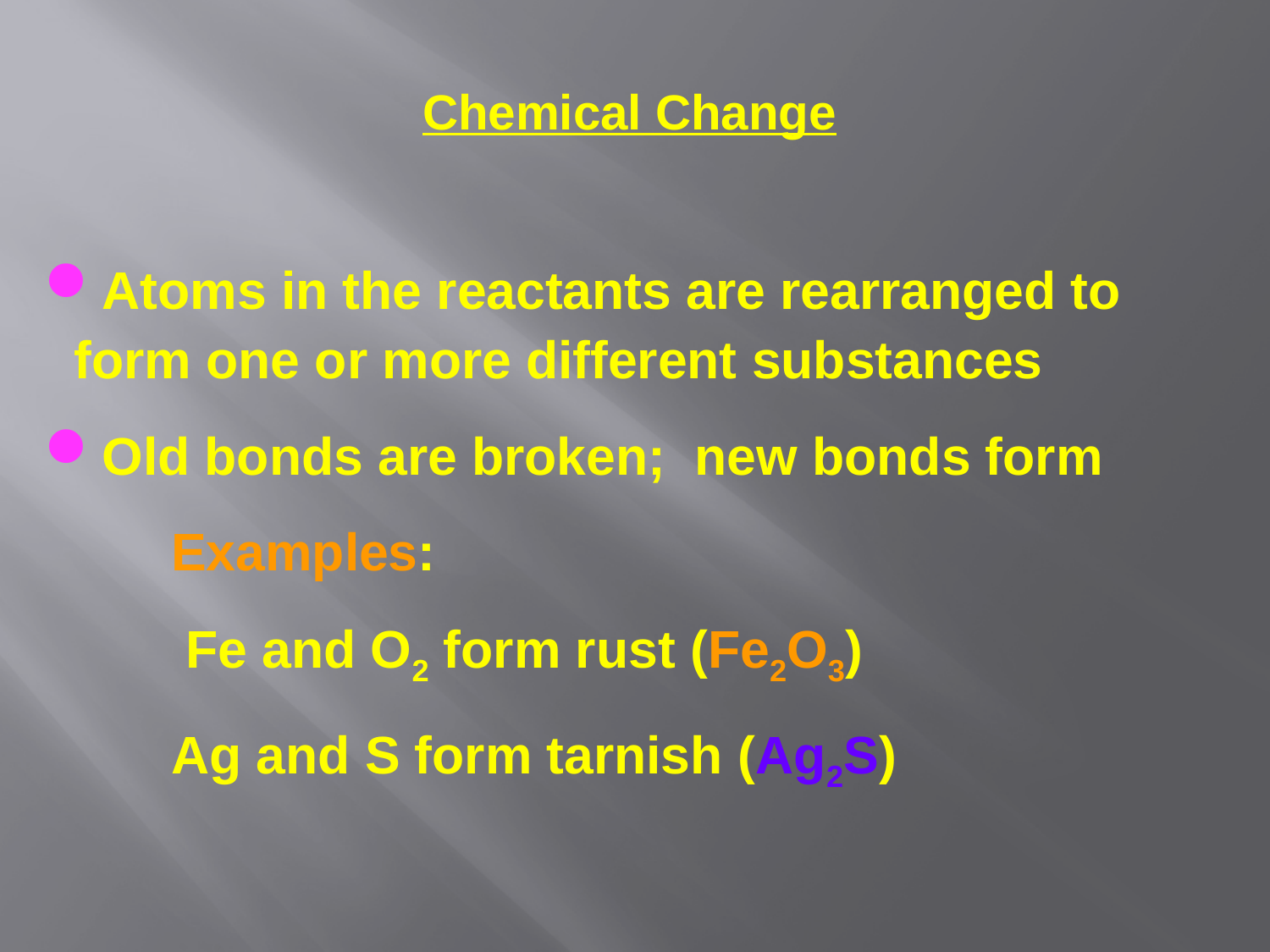

Chemical Change

Atoms in the reactants are rearranged to form one or more different substances
Old bonds are broken;  new bonds form
	Examples:
	 Fe and O2 form rust (Fe2O3)
	Ag and S form tarnish (Ag2S)